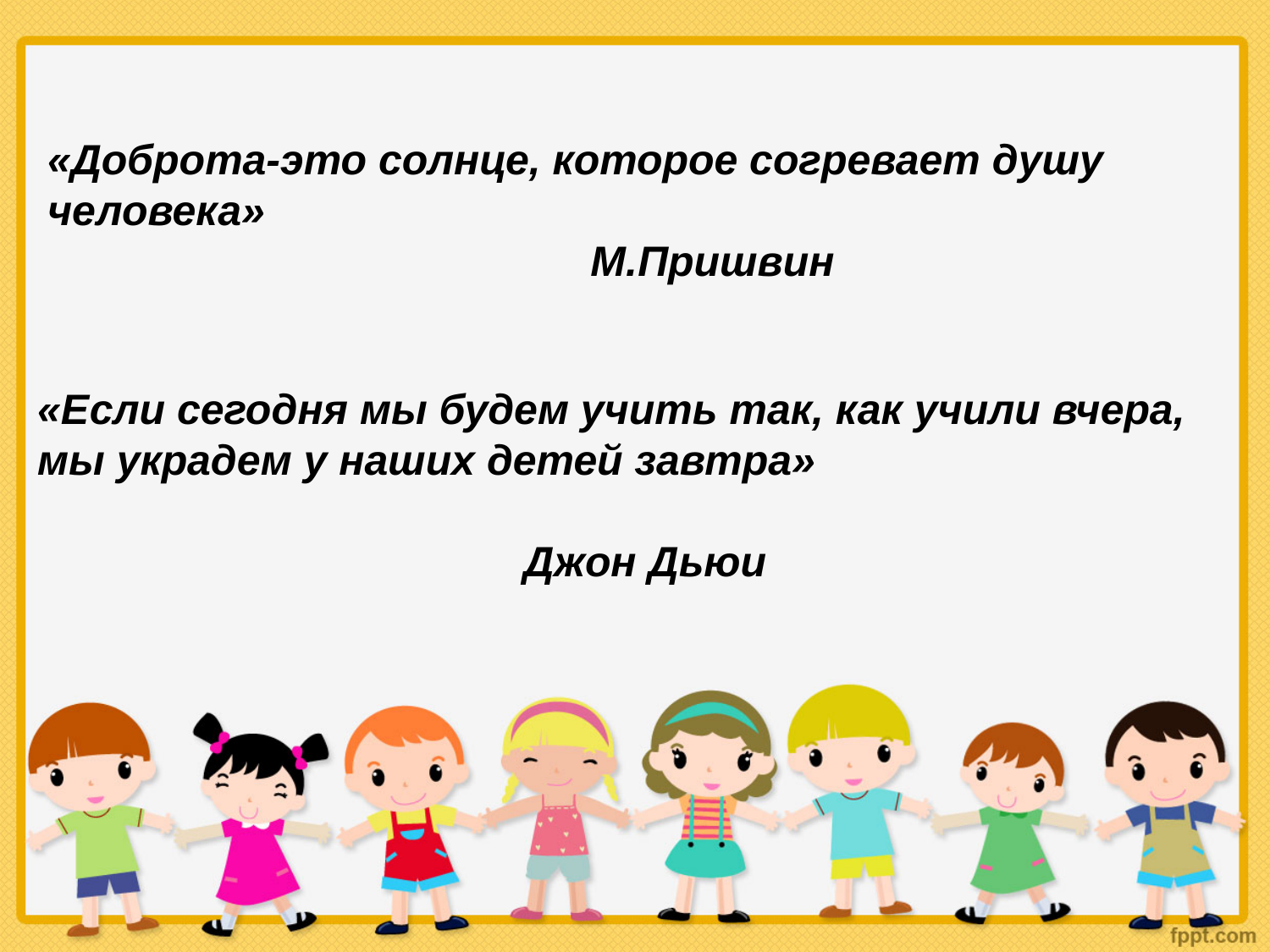

«Доброта-это солнце, которое согревает душу человека»
                                              М.Пришвин
«Если сегодня мы будем учить так, как учили вчера, мы украдем у наших детей завтра»
                                         Джон Дьюи